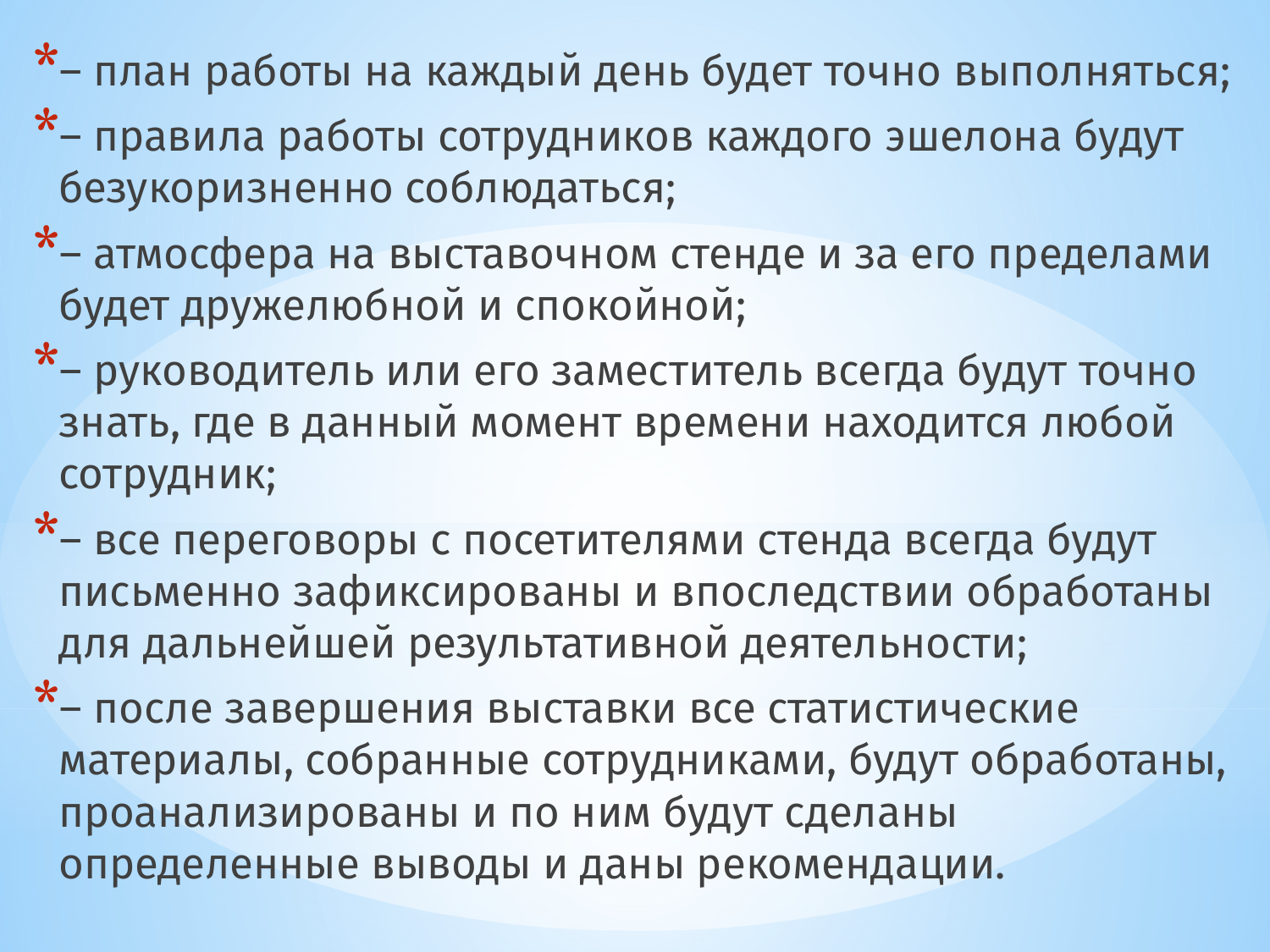

– план работы на каждый день будет точно выполняться;
– правила работы сотрудников каждого эшелона будут безукоризненно соблюдаться;
– атмосфера на выставочном стенде и за его пределами будет дружелюбной и спокойной;
– руководитель или его заместитель всегда будут точно знать, где в данный момент времени находится любой сотрудник;
– все переговоры с посетителями стенда всегда будут письменно зафиксированы и впоследствии обработаны для дальнейшей результативной деятельности;
– после завершения выставки все статистические материалы, собранные сотрудниками, будут обработаны, проанализированы и по ним будут сделаны определенные выводы и даны рекомендации.

#